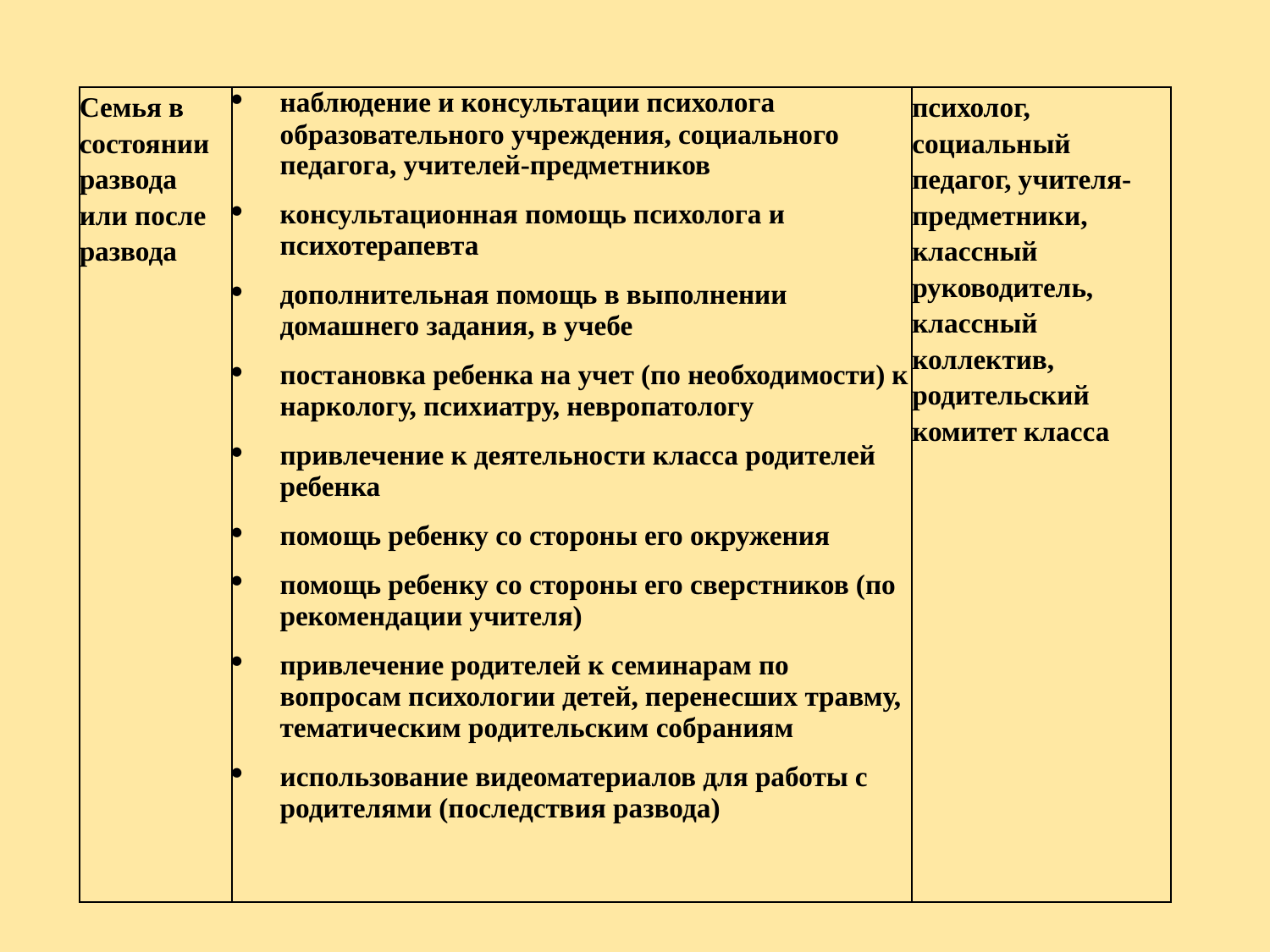

| Семья в состоянии развода или после развода | наблюдение и консультации психолога образовательного учреждения, социального педагога, учителей-предметников консультационная помощь психолога и психотерапевта дополнительная помощь в выполнении домашнего задания, в учебе постановка ребенка на учет (по необходимости) к наркологу, психиатру, невропатологу привлечение к деятельности класса родителей ребенка помощь ребенку со стороны его окружения помощь ребенку со стороны его сверстников (по рекомендации учителя) привлечение родителей к семинарам по вопросам психологии детей, перенесших травму, тематическим родительским собраниям использование видеоматериалов для работы с родителями (последствия развода) | психолог, социальный педагог, учителя-предметники, классный руководитель, классный коллектив, родительский комитет класса |
| --- | --- | --- |